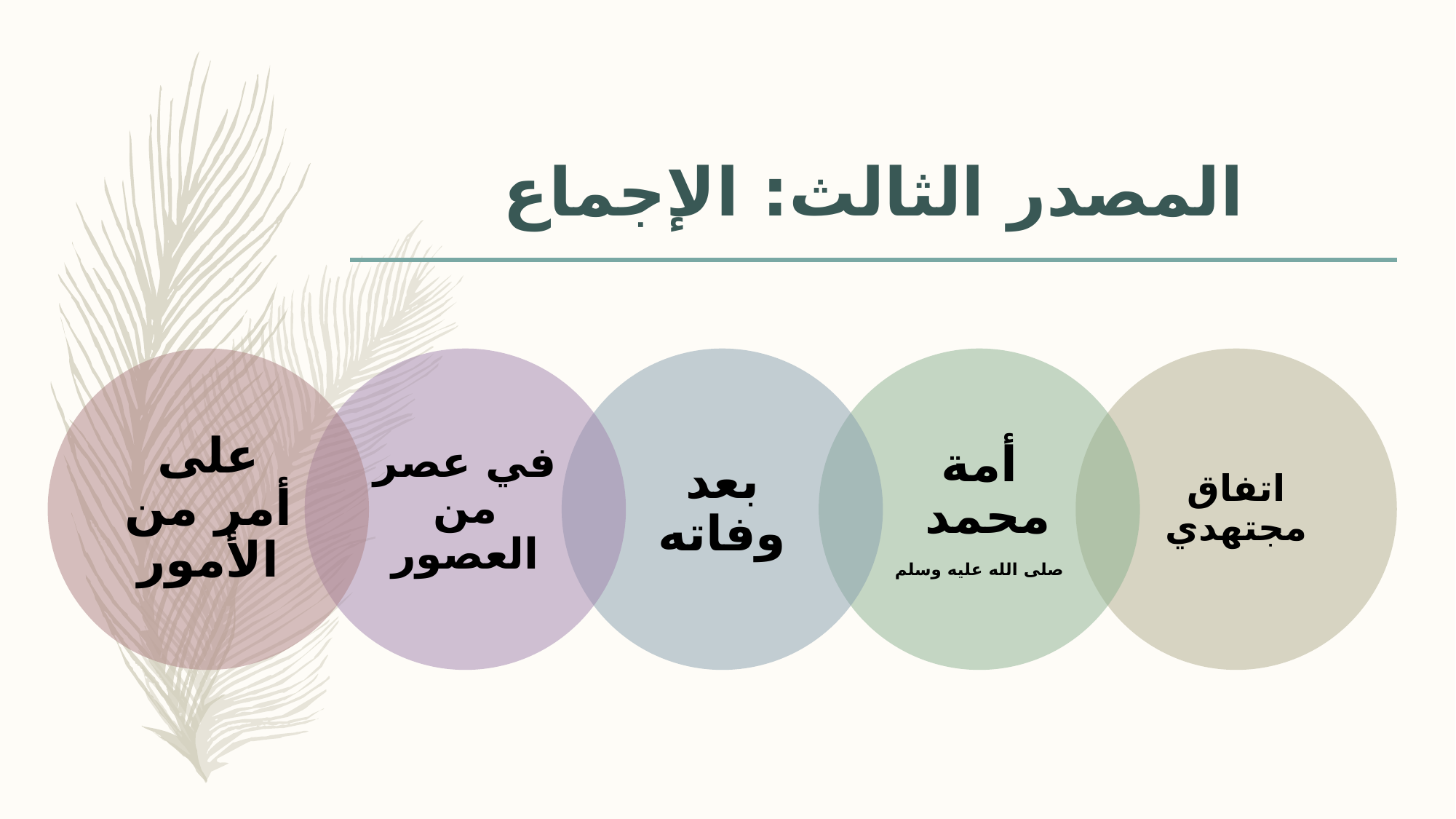

# المصدر الثالث: الإجماع
اتفاق مجتهدي
أمة محمد
صلى الله عليه وسلم
بعد وفاته
في عصر من العصور
على أمر من الأمور